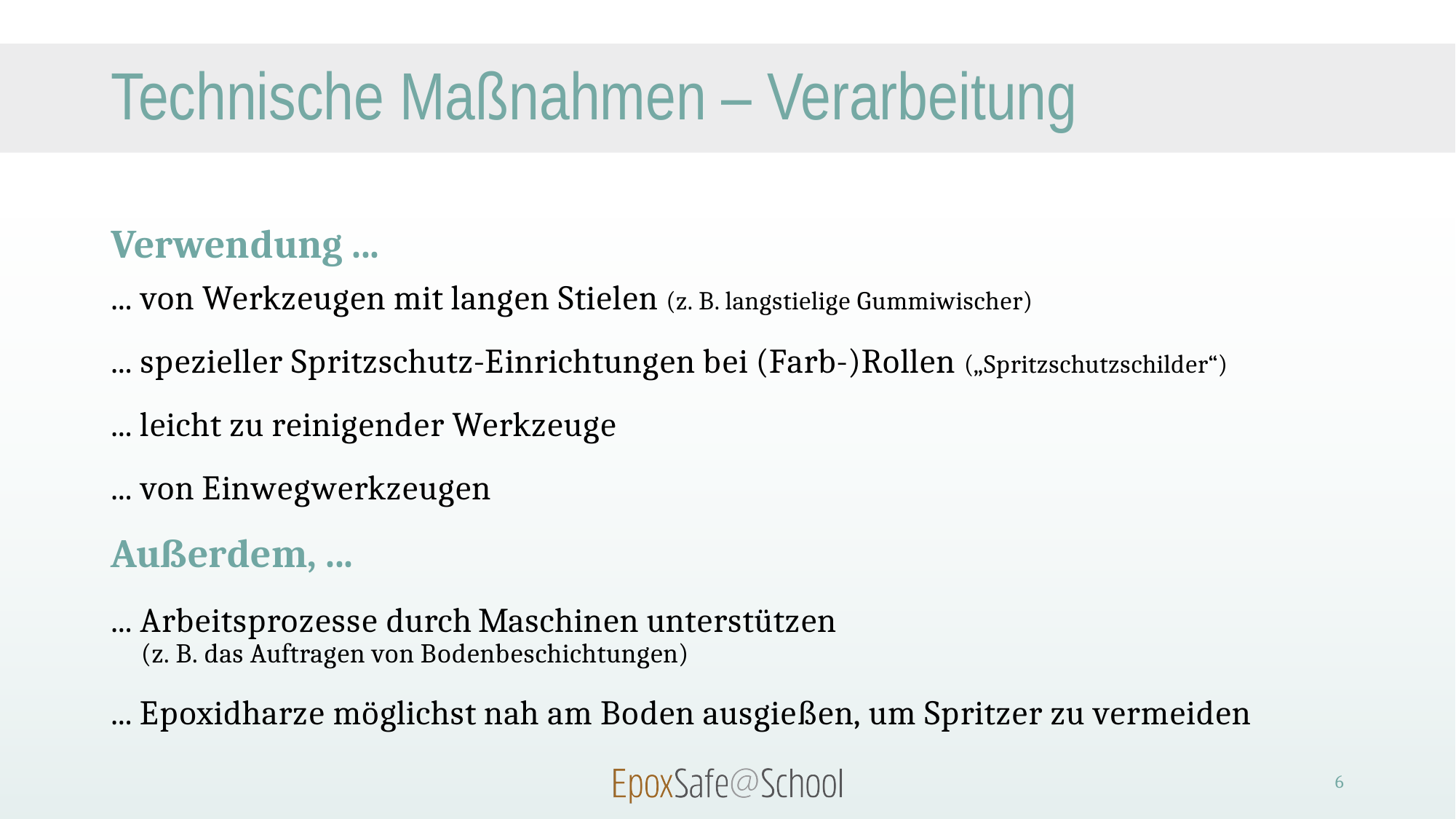

# Technische Maßnahmen – Verarbeitung
Verwendung ...
... von Werkzeugen mit langen Stielen (z. B. langstielige Gummiwischer)
... spezieller Spritzschutz-Einrichtungen bei (Farb-)Rollen („Spritzschutzschilder“)
... leicht zu reinigender Werkzeuge
... von Einwegwerkzeugen
Außerdem, ...
... Arbeitsprozesse durch Maschinen unterstützen
(z. B. das Auftragen von Bodenbeschichtungen)
... Epoxidharze möglichst nah am Boden ausgießen, um Spritzer zu vermeiden
6